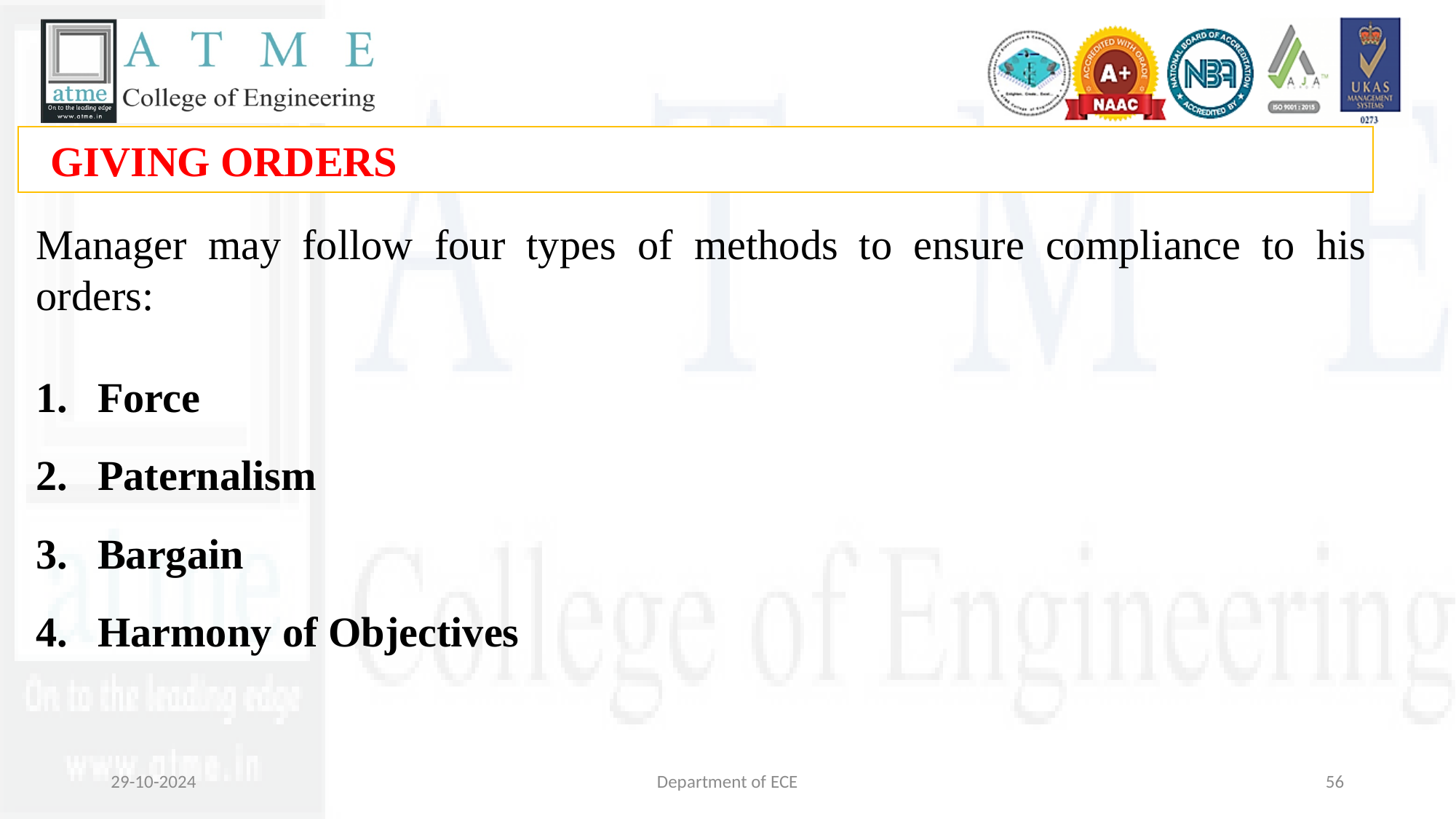

GIVING ORDERS

Manager may follow four types of methods to ensure compliance to his orders:

Force
Paternalism
Bargain
Harmony of Objectives

29-10-2024
Department of ECE
56